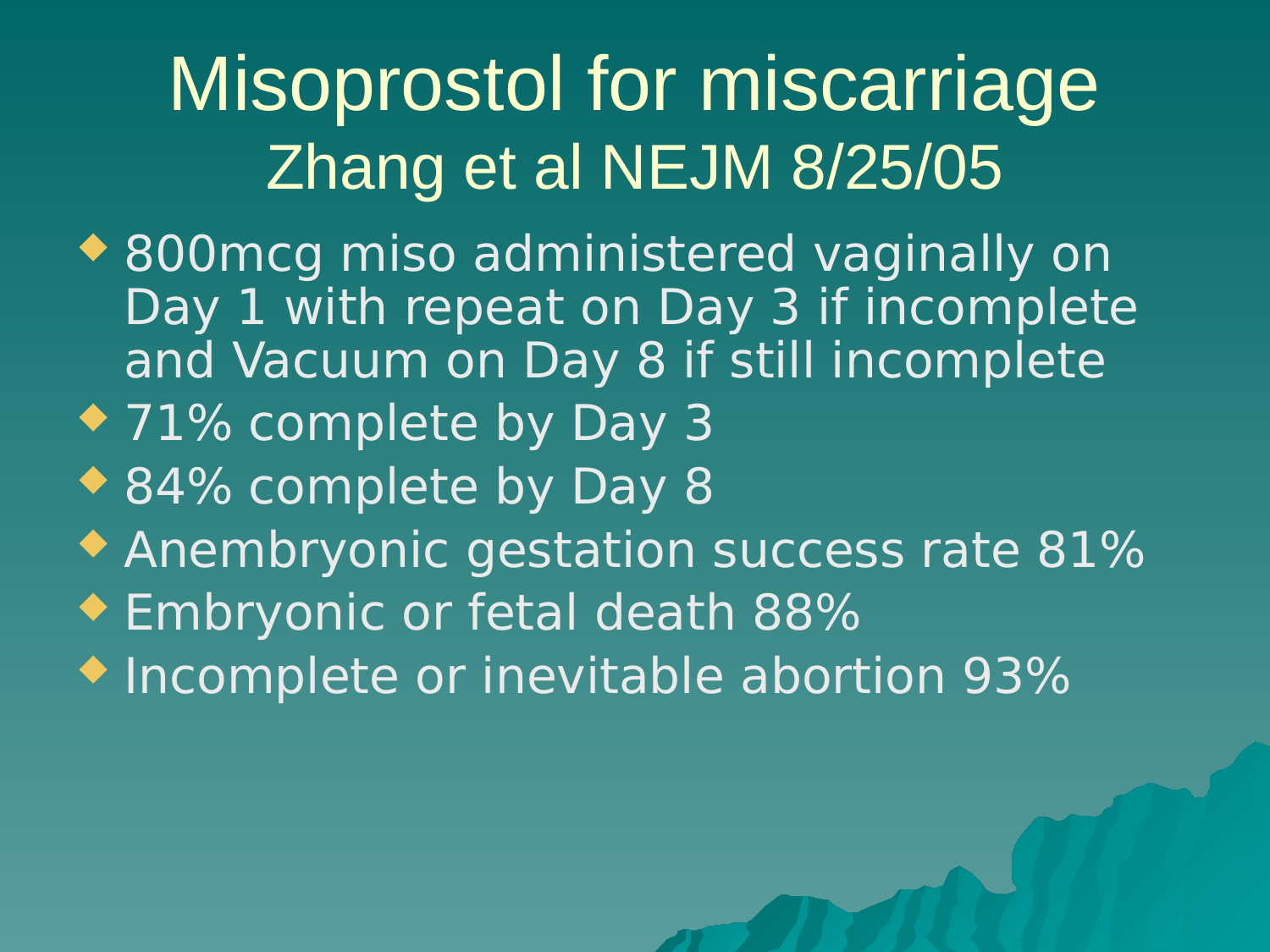

# Misoprostol for miscarriage Zhang et al NEJM 8/25/05
800mcg miso administered vaginally on Day 1 with repeat on Day 3 if incomplete and Vacuum on Day 8 if still incomplete
71% complete by Day 3
84% complete by Day 8
Anembryonic gestation success rate 81%
Embryonic or fetal death 88%
Incomplete or inevitable abortion 93%